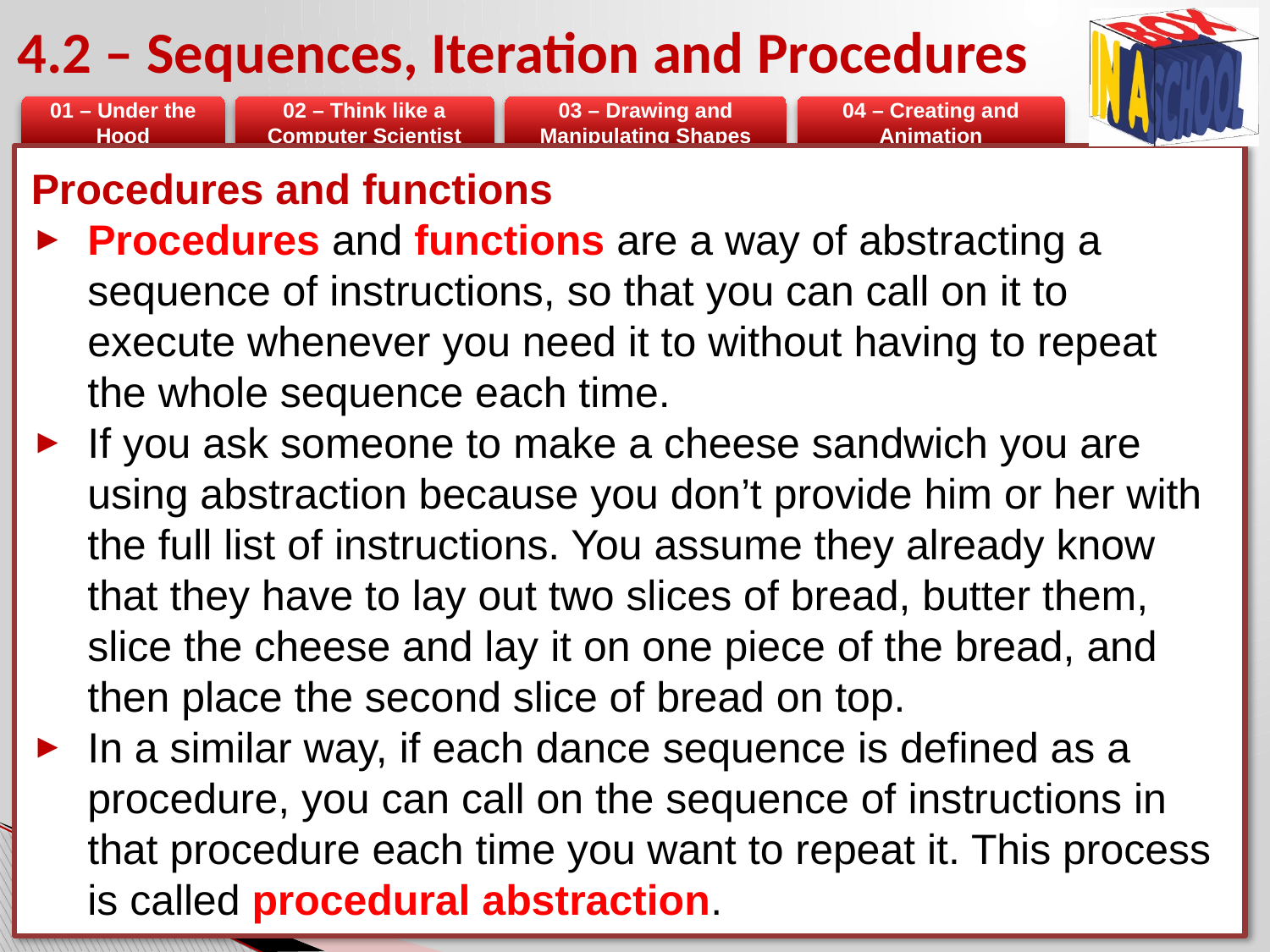

# 4.2 – Sequences, Iteration and Procedures
Procedures and functions
Procedures and functions are a way of abstracting a sequence of instructions, so that you can call on it to execute whenever you need it to without having to repeat the whole sequence each time.
If you ask someone to make a cheese sandwich you are using abstraction because you don’t provide him or her with the full list of instructions. You assume they already know that they have to lay out two slices of bread, butter them, slice the cheese and lay it on one piece of the bread, and then place the second slice of bread on top.
In a similar way, if each dance sequence is defined as a procedure, you can call on the sequence of instructions in that procedure each time you want to repeat it. This process is called procedural abstraction.